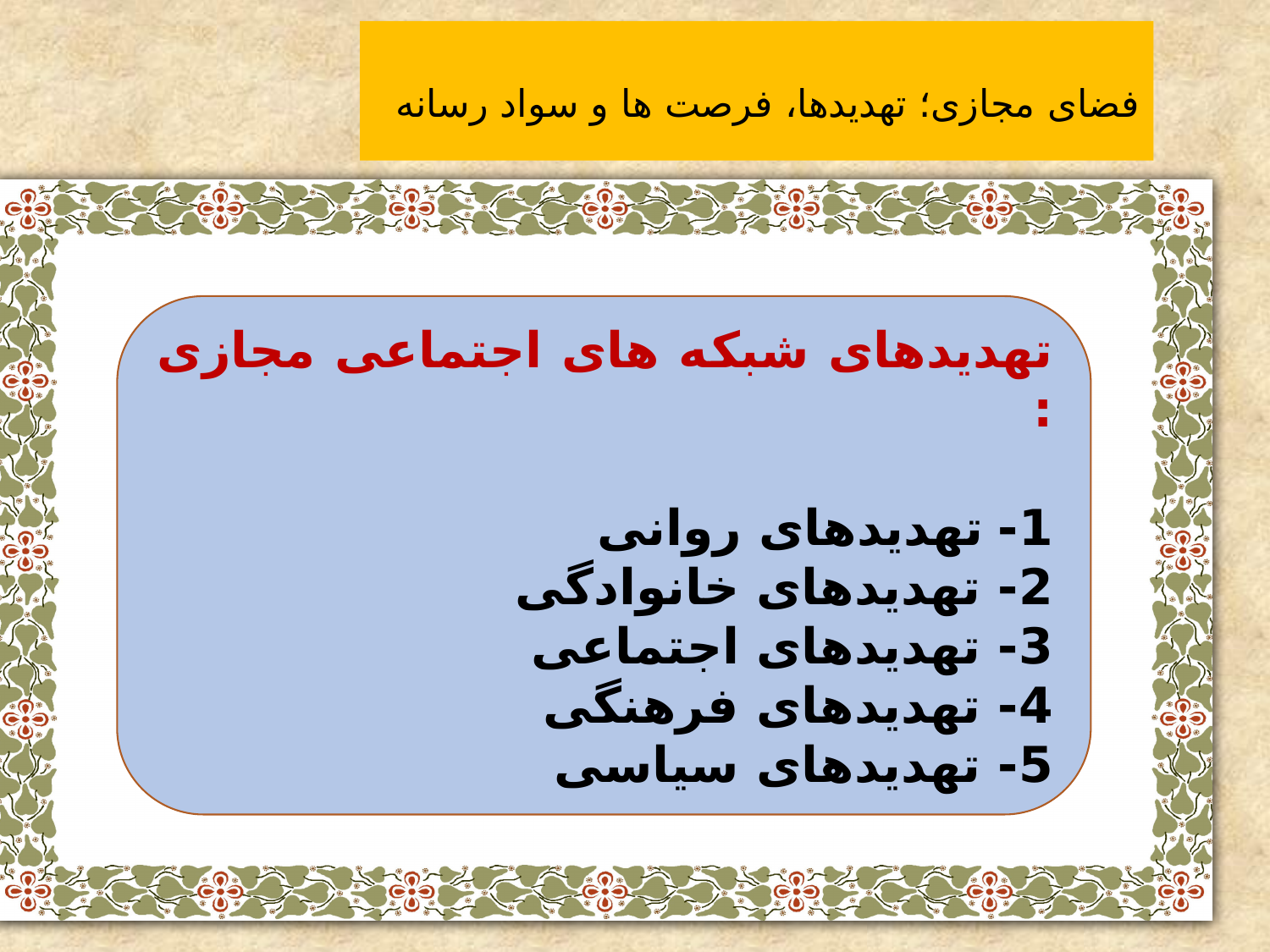

# فضای مجازی؛ تهدیدها، فرصت ها و سواد رسانه
ز
تهدیدهای شبکه های اجتماعی مجازی :

1- تهدیدهای روانی
2- تهدیدهای خانوادگی
3- تهدیدهای اجتماعی
4- تهدیدهای فرهنگی
5- تهدیدهای سیاسی